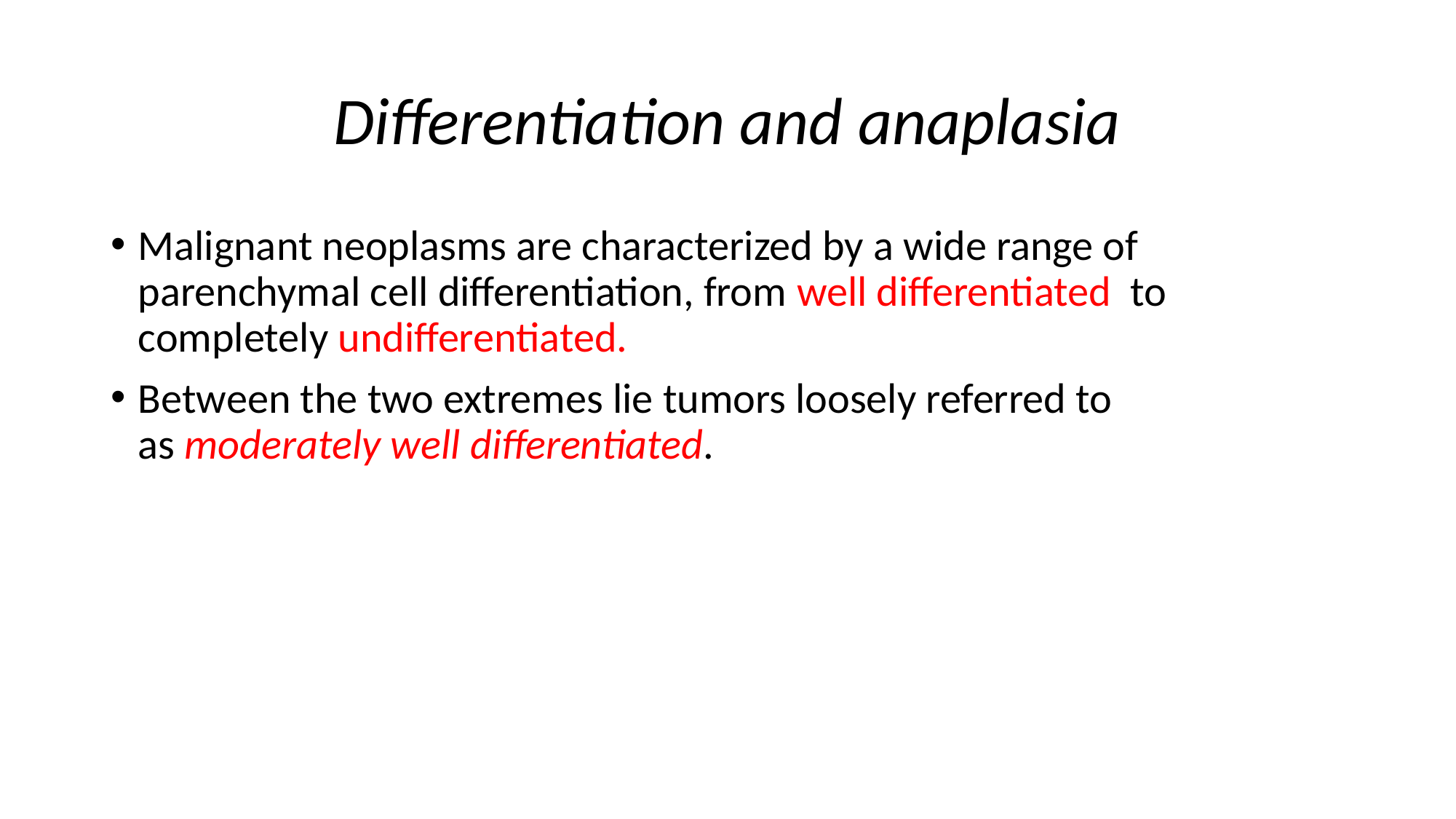

# Differentiation and anaplasia
Malignant neoplasms are characterized by a wide range of parenchymal cell differentiation, from well differentiated  to completely undifferentiated.
Between the two extremes lie tumors loosely referred to as moderately well differentiated.